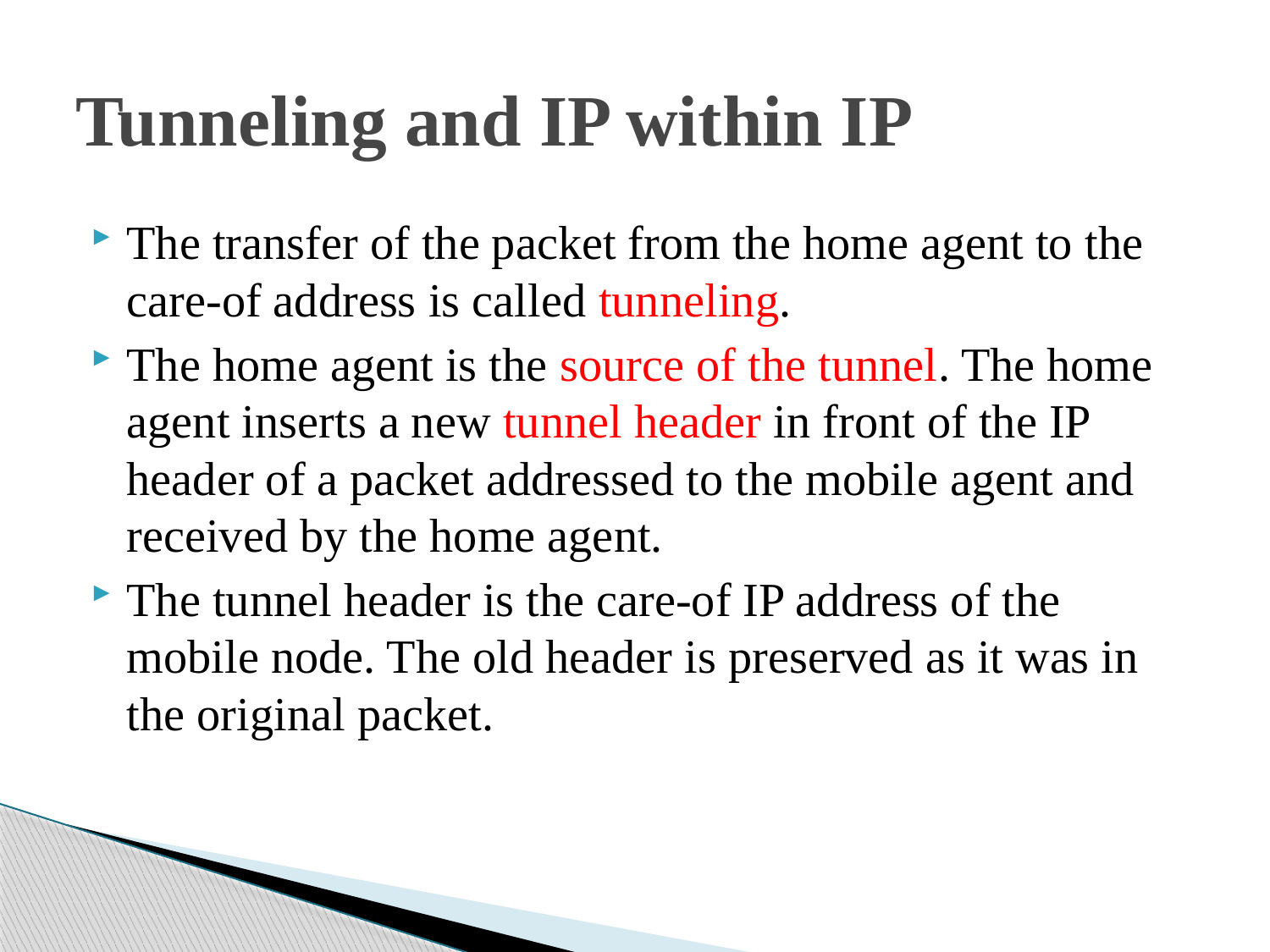

# Tunneling and IP within IP
The transfer of the packet from the home agent to the care-of address is called tunneling.
The home agent is the source of the tunnel. The home agent inserts a new tunnel header in front of the IP header of a packet addressed to the mobile agent and received by the home agent.
The tunnel header is the care-of IP address of the mobile node. The old header is preserved as it was in the original packet.